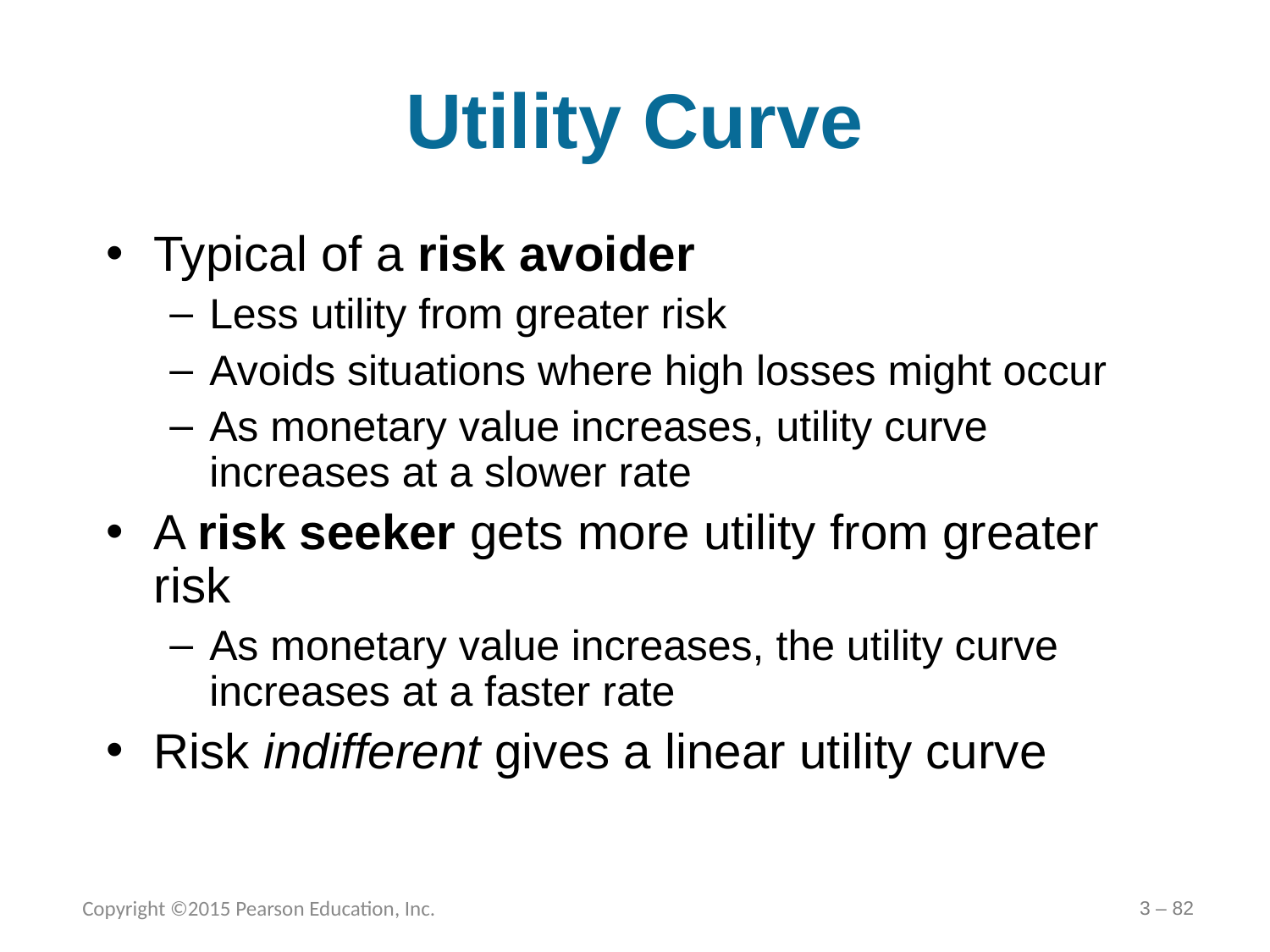

# Utility Curve
Typical of a risk avoider
Less utility from greater risk
Avoids situations where high losses might occur
As monetary value increases, utility curve increases at a slower rate
A risk seeker gets more utility from greater risk
As monetary value increases, the utility curve increases at a faster rate
Risk indifferent gives a linear utility curve

Copyright ©2015 Pearson Education, Inc.
3 – 82